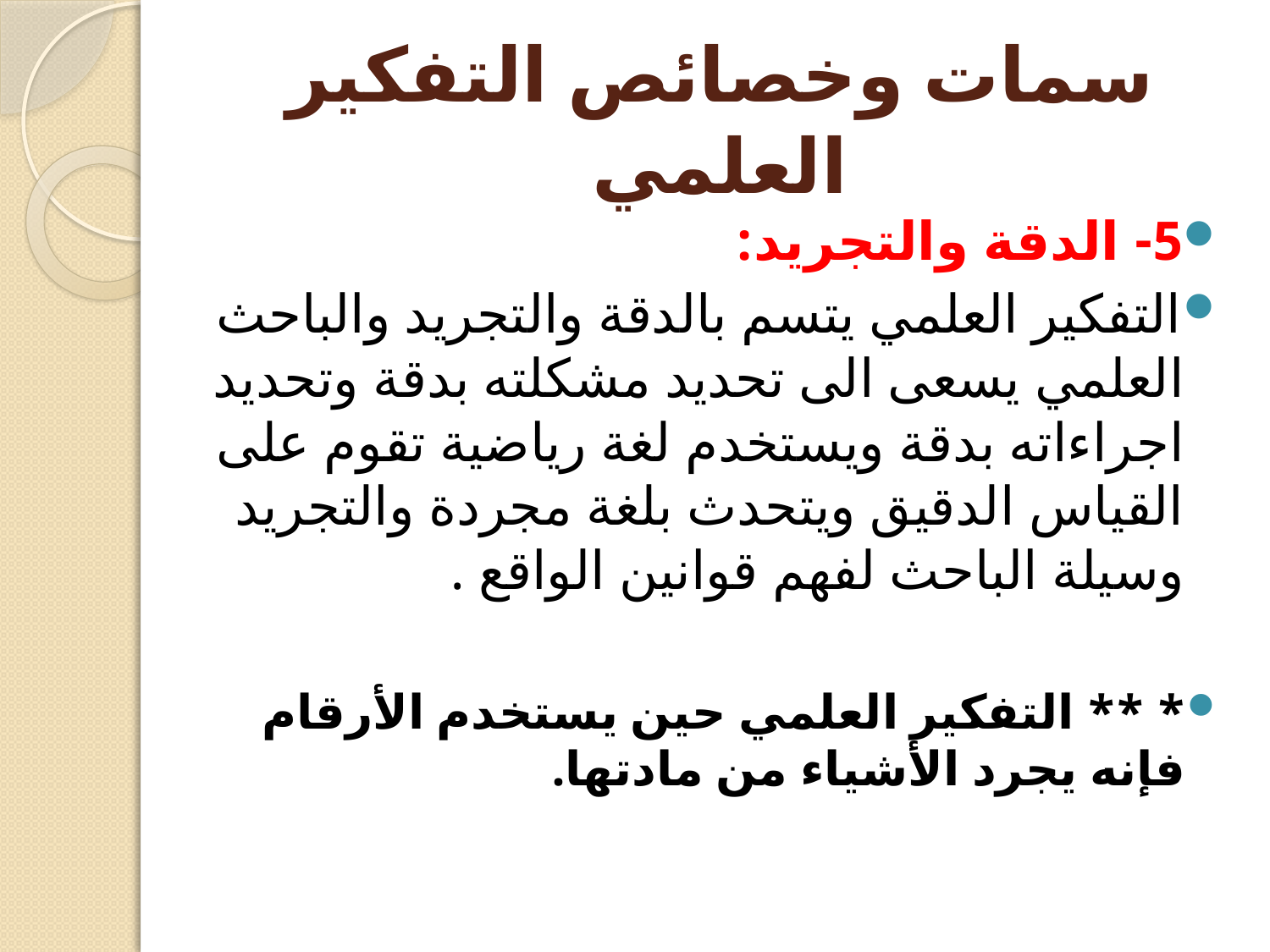

# سمات وخصائص التفكير العلمي
5- الدقة والتجريد:
التفكير العلمي يتسم بالدقة والتجريد والباحث العلمي يسعى الى تحديد مشكلته بدقة وتحديد اجراءاته بدقة ويستخدم لغة رياضية تقوم على القياس الدقيق ويتحدث بلغة مجردة والتجريد وسيلة الباحث لفهم قوانين الواقع .

* ** التفكير العلمي حين يستخدم الأرقام فإنه يجرد الأشياء من مادتها.